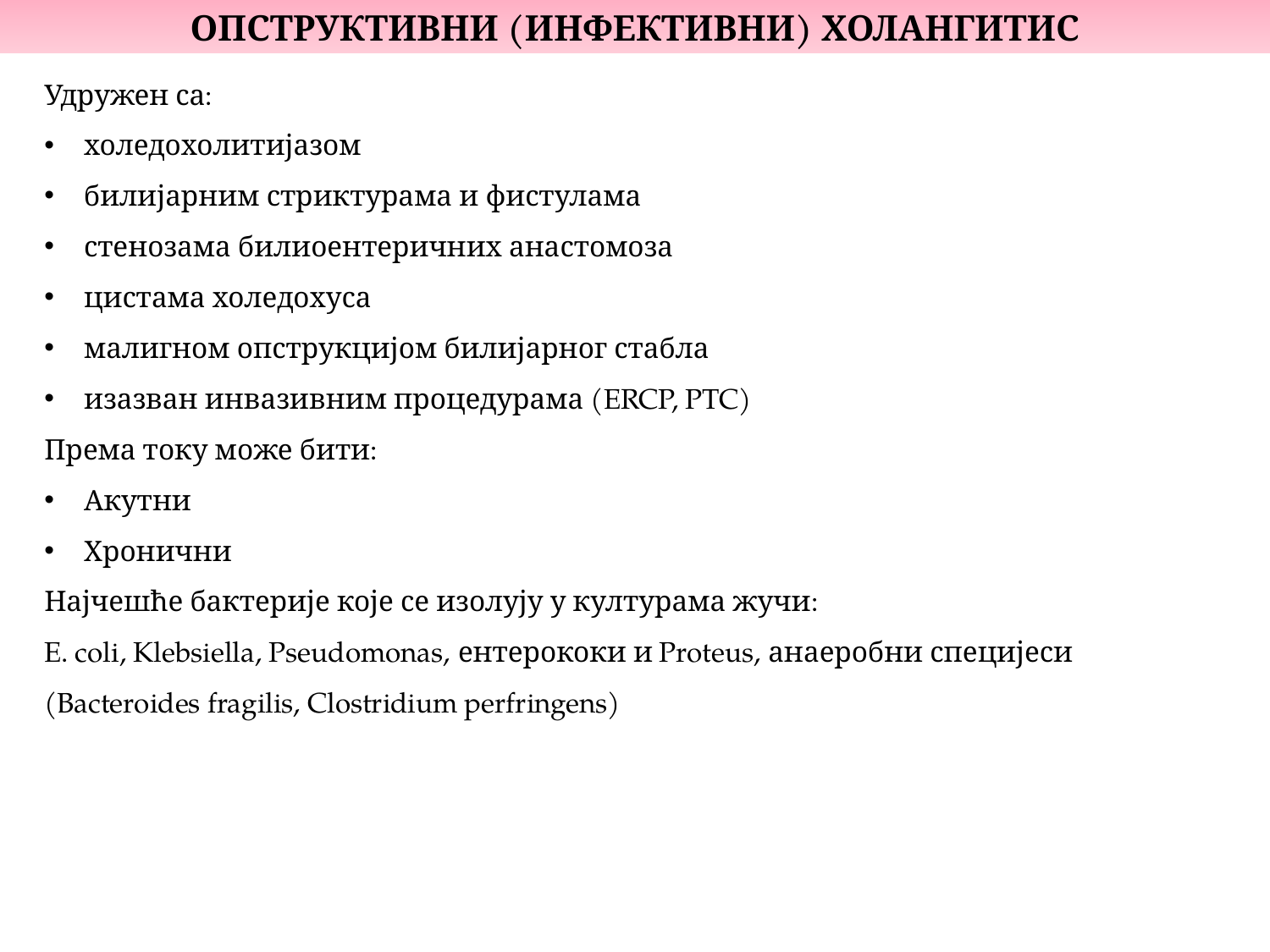

ОПСТРУКТИВНИ (ИНФЕКТИВНИ) ХОЛАНГИТИС
Удружен са:
холедохолитијазом
билијарним стриктурама и фистулама
стенозама билиоентеричних анастомоза
цистама холедохуса
малигном опструкцијом билијарног стабла
изазван инвазивним процедурама (ERCP, PTC)
Према току може бити:
Акутни
Хронични
Најчешће бактерије које се изолују у културама жучи:
E. coli, Klebsiella, Pseudomonas, ентерококи и Proteus, анаеробни специјеси (Bacteroides fragilis, Clostridium perfringens)